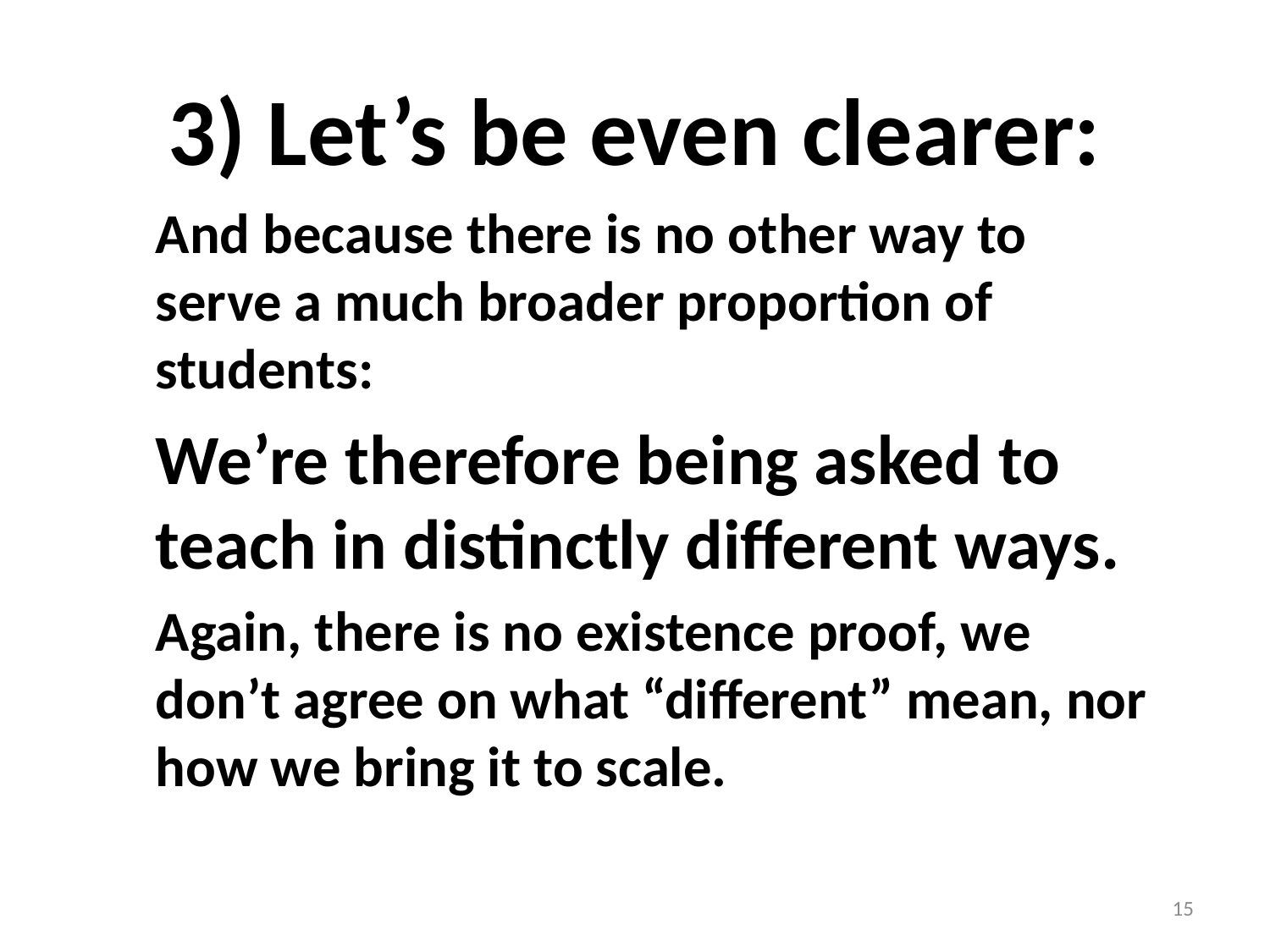

# 3) Let’s be even clearer:
	And because there is no other way to serve a much broader proportion of students:
	We’re therefore being asked to teach in distinctly different ways.
	Again, there is no existence proof, we don’t agree on what “different” mean, nor how we bring it to scale.
15